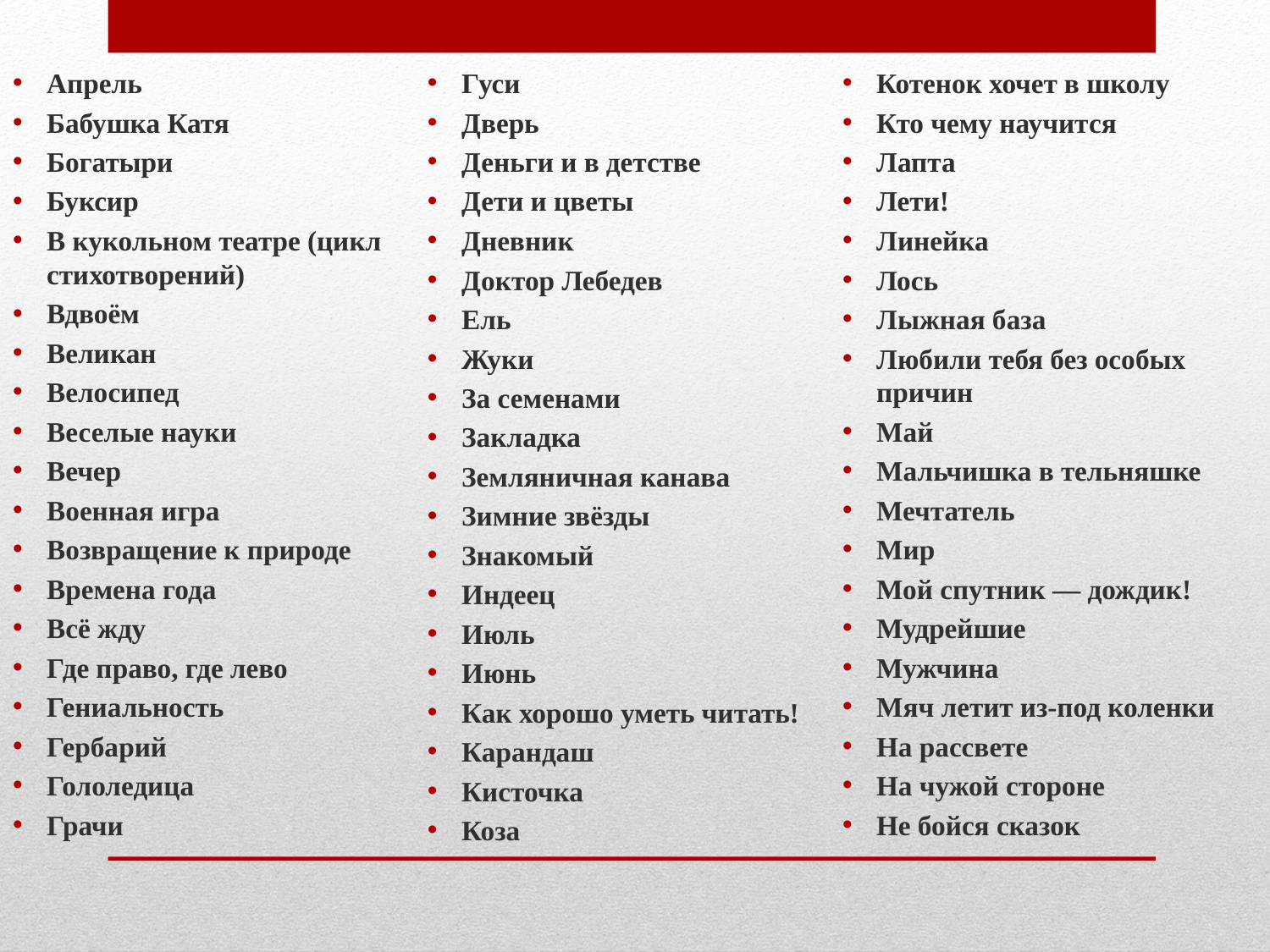

Апрель
Бабушка Катя
Богатыри
Буксир
В кукольном театре (цикл стихотворений)
Вдвоём
Великан
Велосипед
Веселые науки
Вечер
Военная игра
Возвращение к природе
Времена года
Всё жду
Где право, где лево
Гениальность
Гербарий
Гололедица
Грачи
Гуси
Дверь
Деньги и в детстве
Дети и цветы
Дневник
Доктор Лебедев
Ель
Жуки
За семенами
Закладка
Земляничная канава
Зимние звёзды
Знакомый
Индеец
Июль
Июнь
Как хорошо уметь читать!
Карандаш
Кисточка
Коза
Котенок хочет в школу
Кто чему научится
Лапта
Лети!
Линейка
Лось
Лыжная база
Любили тебя без особых причин
Май
Мальчишка в тельняшке
Мечтатель
Мир
Мой спутник — дождик!
Мудрейшие
Мужчина
Мяч летит из-под коленки
На рассвете
На чужой стороне
Не бойся сказок